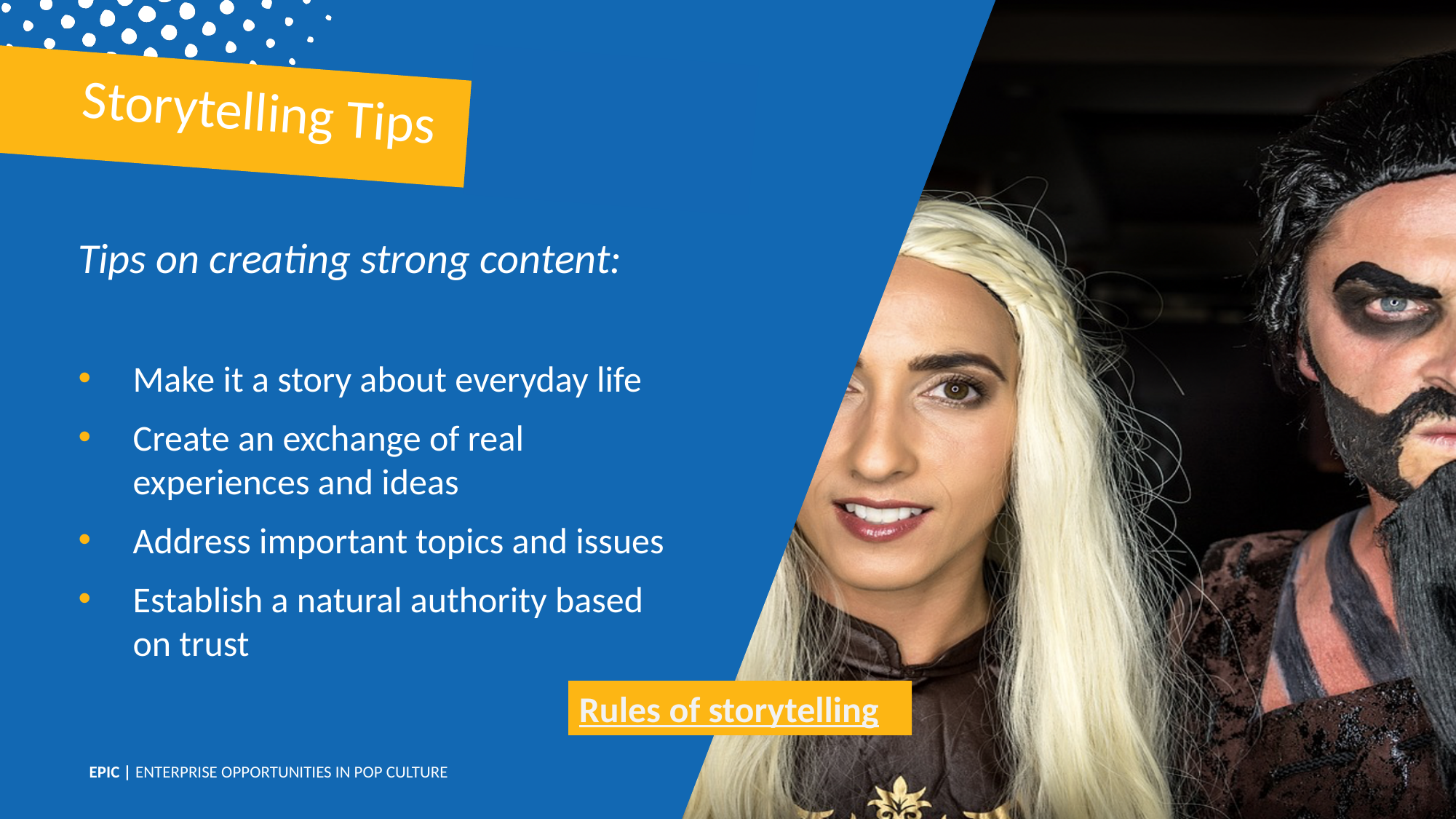

Storytelling Tips
Tips on creating strong content:

Make it a story about everyday life
Create an exchange of real experiences and ideas
Address important topics and issues
Establish a natural authority based on trust
Rules of storytelling